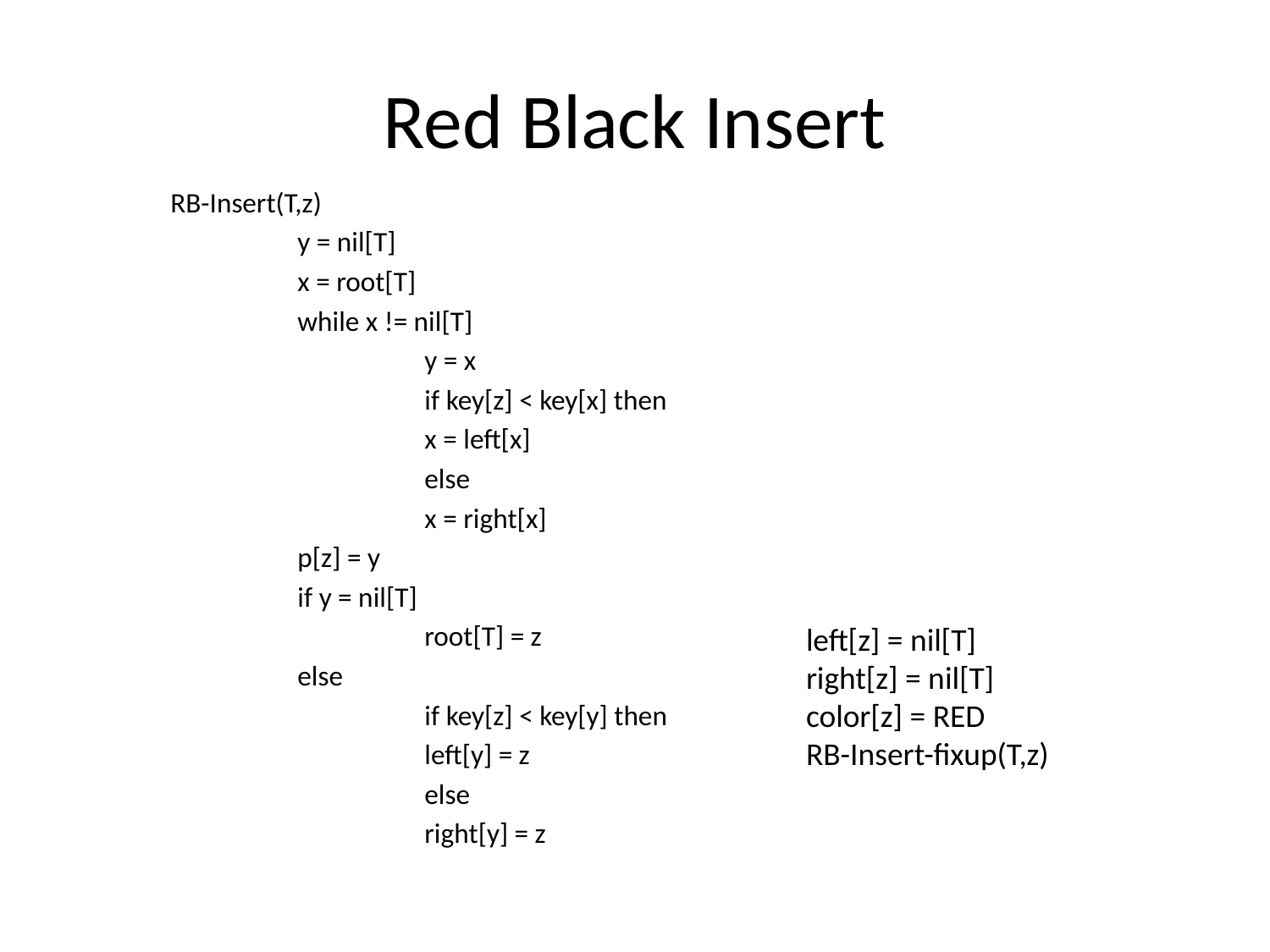

# Red Black Insert

 	RB-Insert(T,z)
    		y = nil[T]
    		x = root[T]
    		while x != nil[T]
         			y = x
         			if key[z] < key[x] then
             			x = left[x]
         			else
             			x = right[x]
    		p[z] = y
    		if y = nil[T]
         			root[T] = z
    		else
       			if key[z] < key[y] then
          			left[y] = z
       			else
          			right[y] = z

left[z] = nil[T]
right[z] = nil[T]
color[z] = RED
RB-Insert-fixup(T,z)